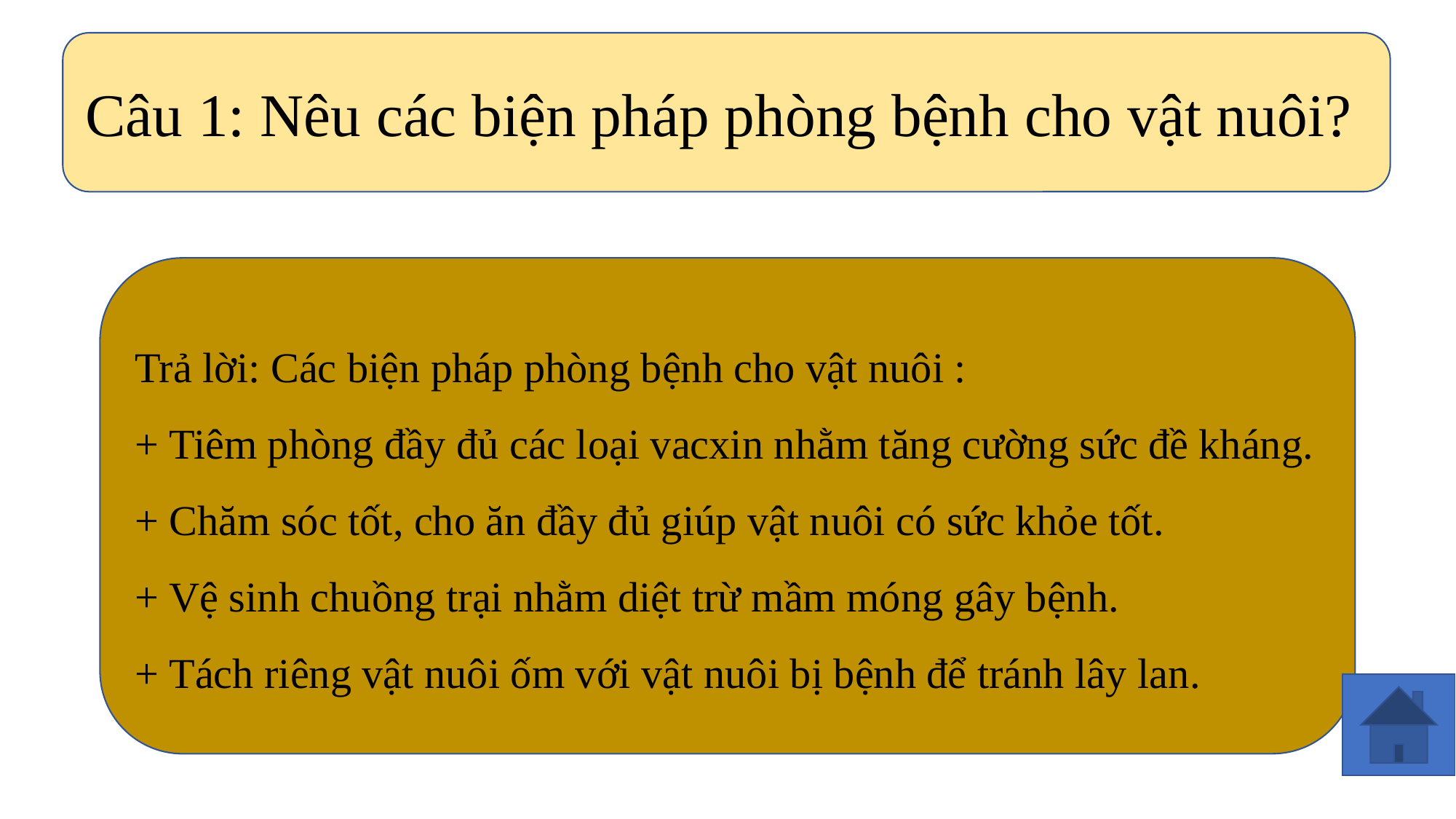

Câu 1: Nêu các biện pháp phòng bệnh cho vật nuôi?
#

Trả lời: Các biện pháp phòng bệnh cho vật nuôi :
+ Tiêm phòng đầy đủ các loại vacxin nhằm tăng cường sức đề kháng.
+ Chăm sóc tốt, cho ăn đầy đủ giúp vật nuôi có sức khỏe tốt.
+ Vệ sinh chuồng trại nhằm diệt trừ mầm móng gây bệnh.
+ Tách riêng vật nuôi ốm với vật nuôi bị bệnh để tránh lây lan.